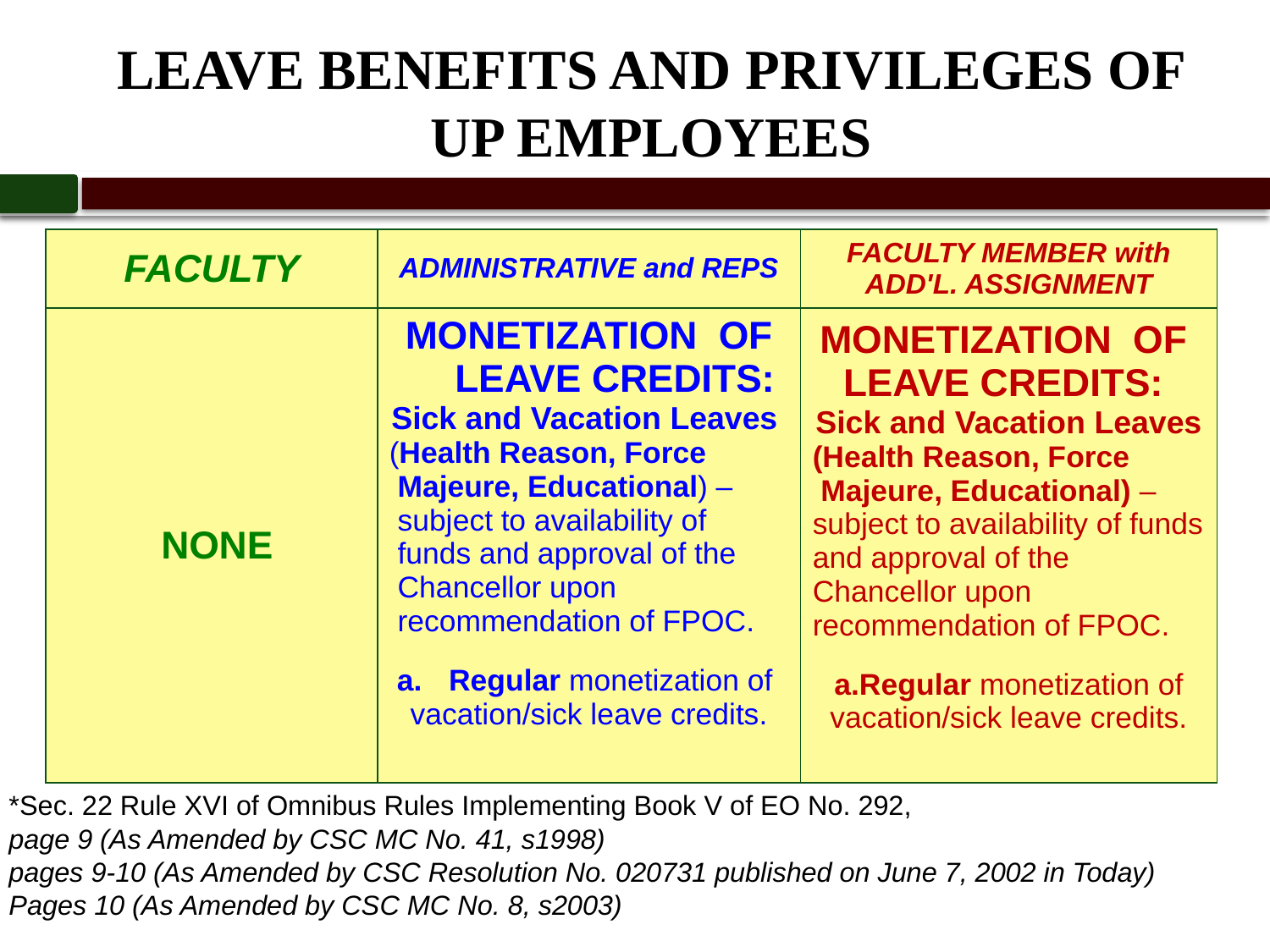

# LEAVE BENEFITS AND PRIVILEGES OF UP EMPLOYEES
| FACULTY | ADMINISTRATIVE and REPS | FACULTY MEMBER with ADD'L. ASSIGNMENT |
| --- | --- | --- |
| NONE | MONETIZATION OF LEAVE CREDITS: Sick and Vacation Leaves (Health Reason, Force Majeure, Educational) – subject to availability of funds and approval of the Chancellor upon recommendation of FPOC. Regular monetization of vacation/sick leave credits. | MONETIZATION OF LEAVE CREDITS: Sick and Vacation Leaves (Health Reason, Force Majeure, Educational) – subject to availability of funds and approval of the Chancellor upon recommendation of FPOC. Regular monetization of vacation/sick leave credits. |
*Sec. 22 Rule XVI of Omnibus Rules Implementing Book V of EO No. 292,
page 9 (As Amended by CSC MC No. 41, s1998)
pages 9-10 (As Amended by CSC Resolution No. 020731 published on June 7, 2002 in Today)
Pages 10 (As Amended by CSC MC No. 8, s2003)